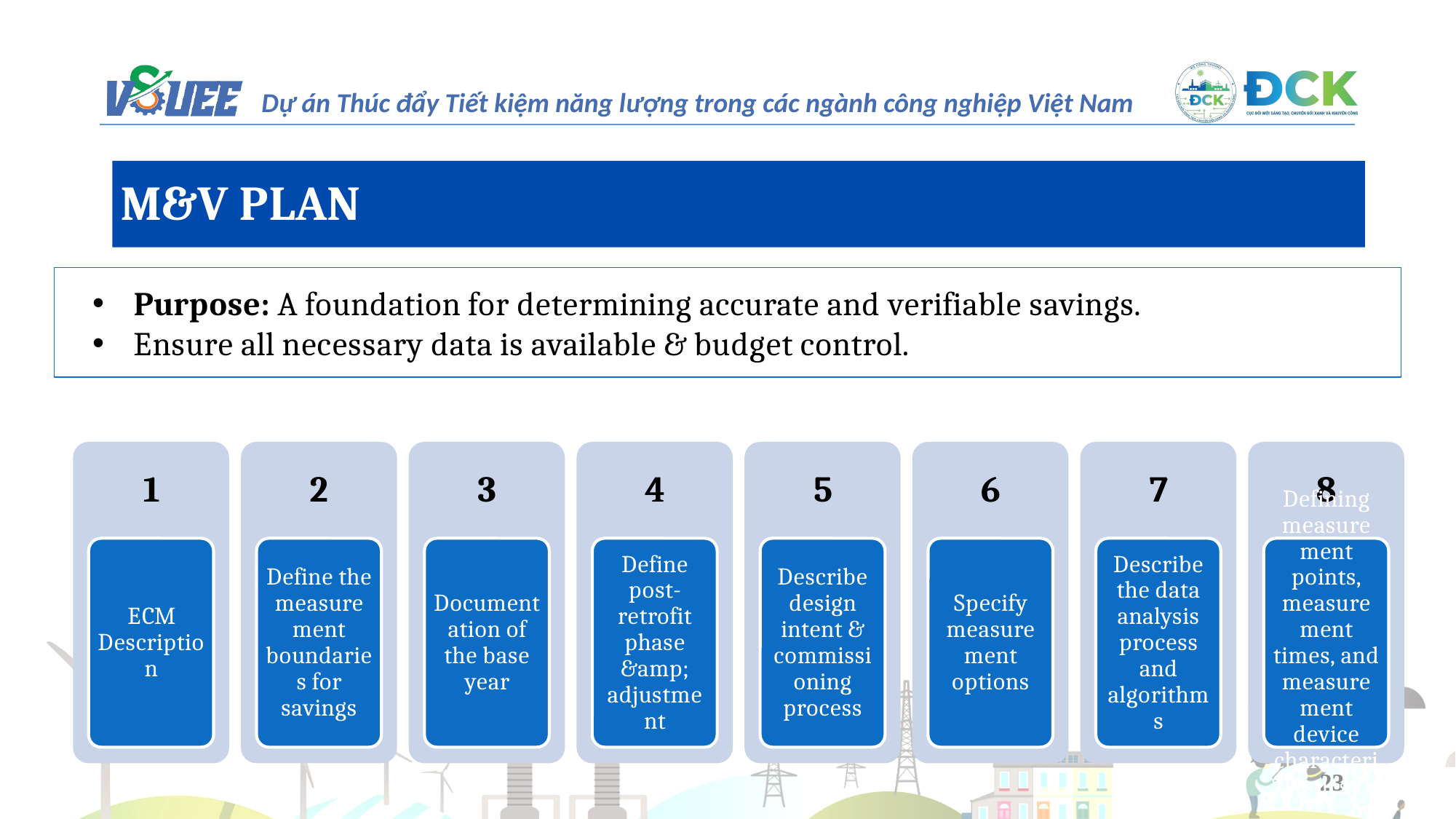

M&V PLAN
Purpose: A foundation for determining accurate and verifiable savings.
Ensure all necessary data is available & budget control.

1
2
3
4
5
6
7
8

ECM Description
Define the measurement boundaries for savings
Documentation of the base year
Define post-retrofit phase &amp; adjustment
Describe design intent & commissioning process
Specify measurement options
Describe the data analysis process and algorithms
Defining measurement points, measurement times, and measurement device characteristics
23